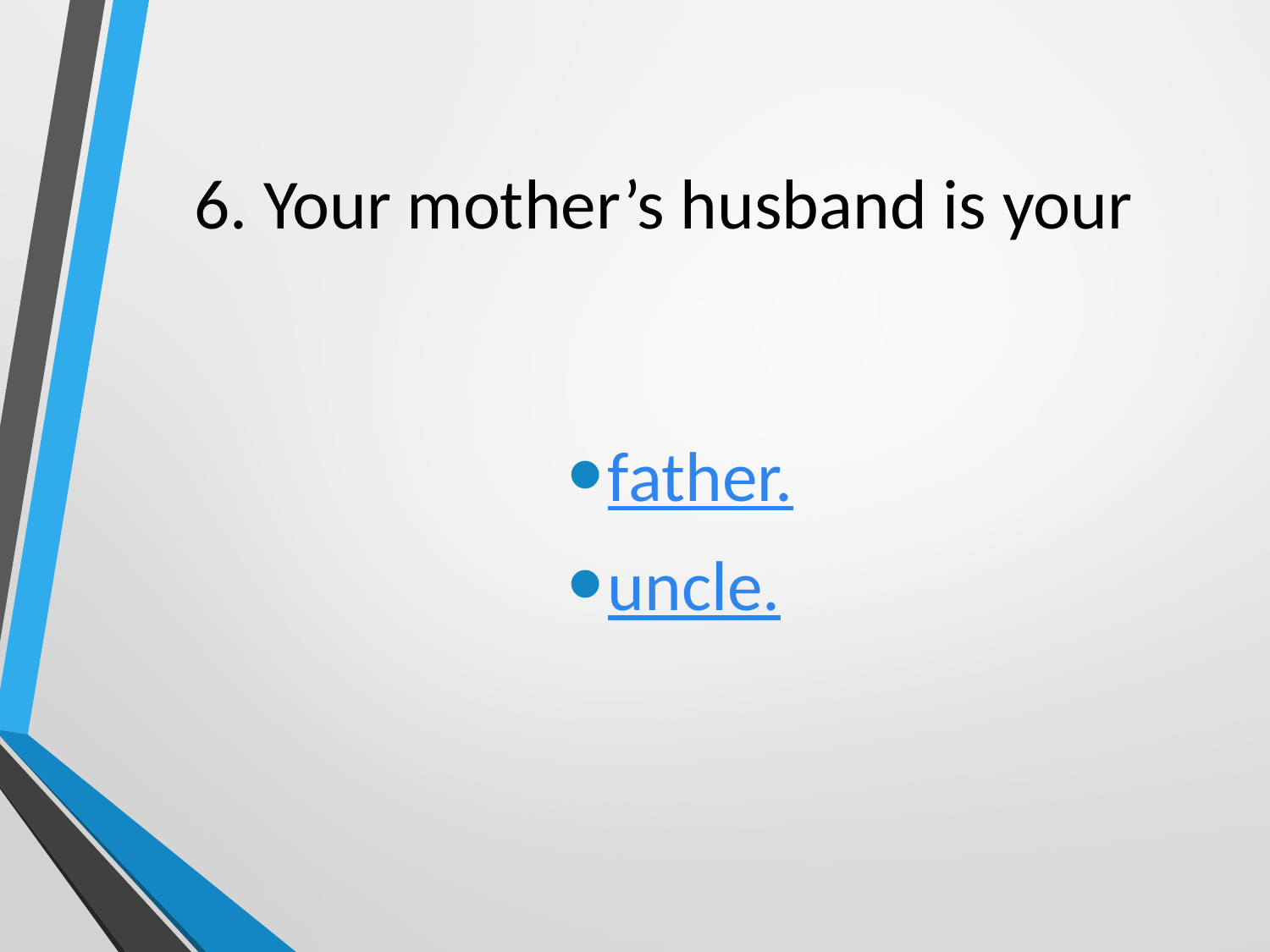

# 6. Your mother’s husband is your
father.
uncle.